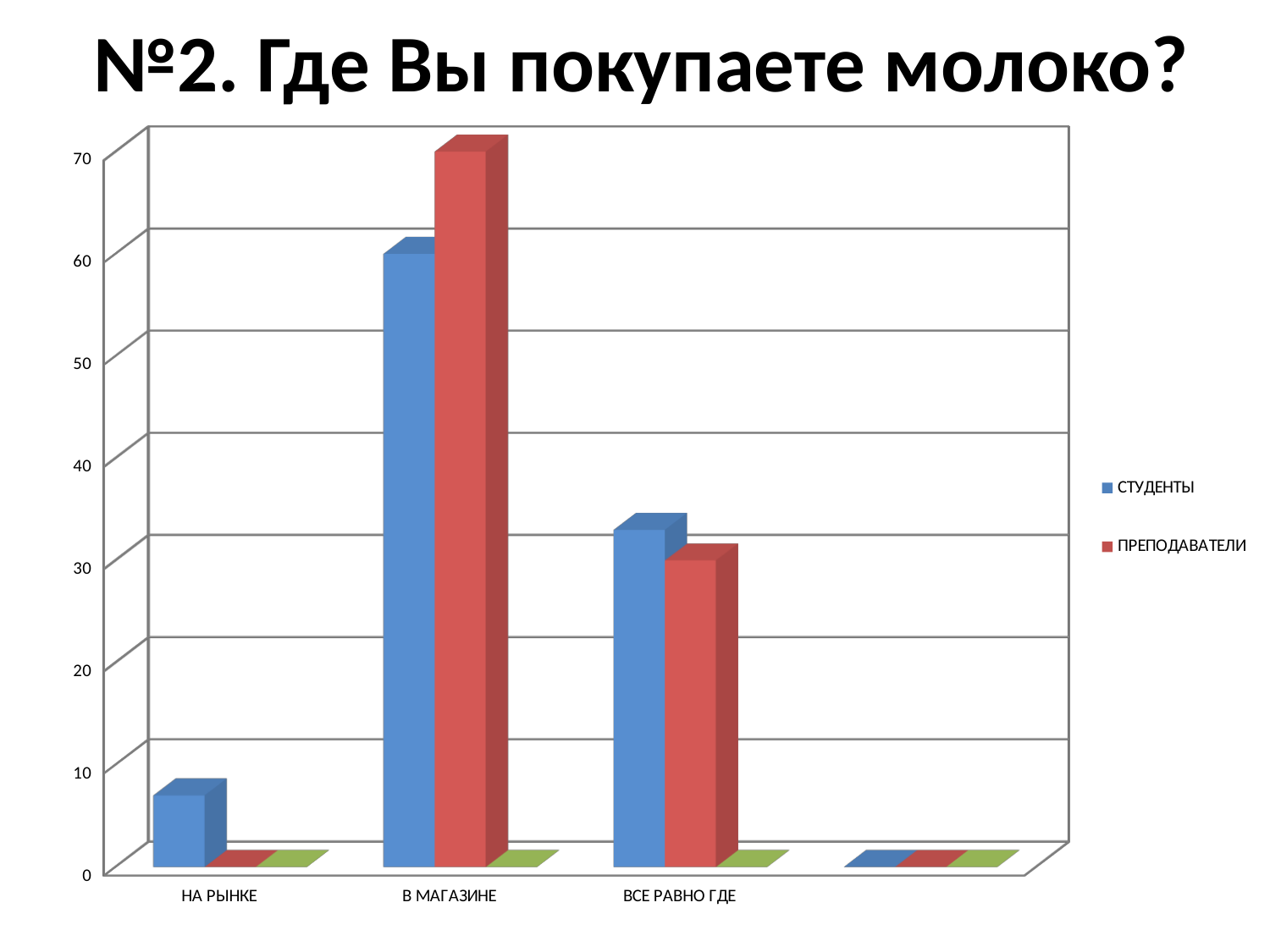

# №2. Где Вы покупаете молоко?

[unsupported chart]